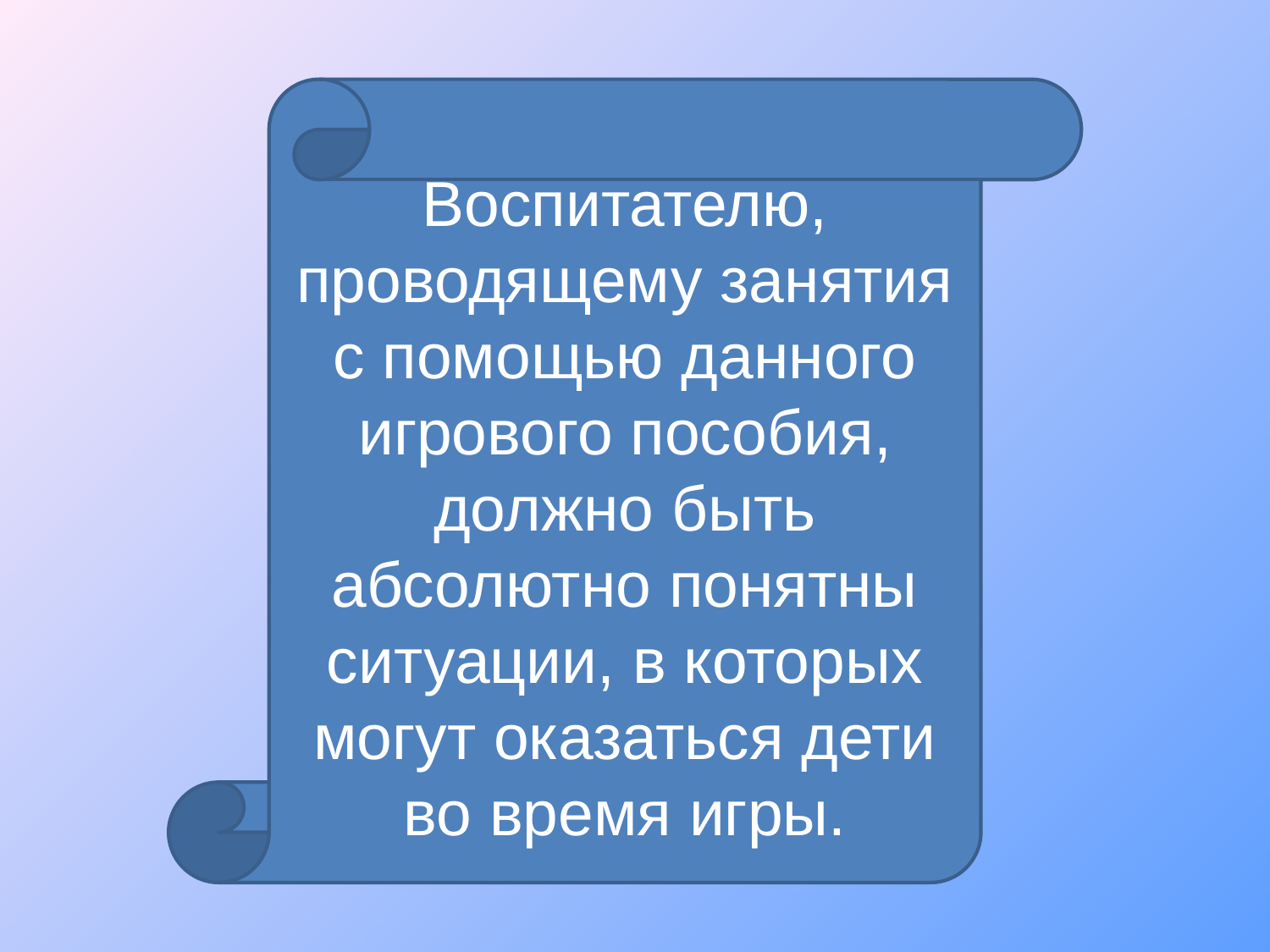

Воспитателю, проводящему занятия с помощью данного игрового пособия, должно быть абсолютно понятны ситуации, в которых могут оказаться дети во время игры.